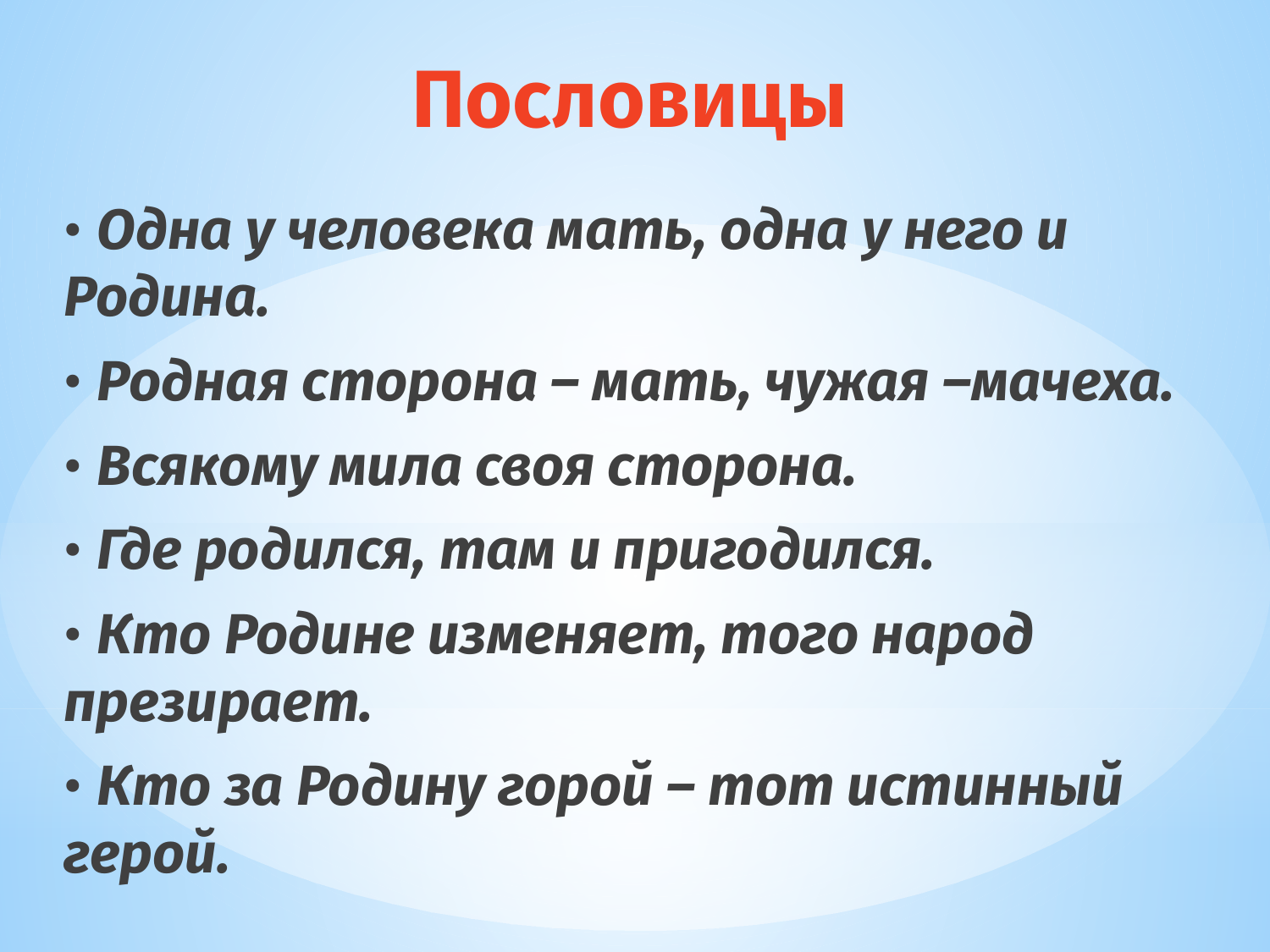

# Пословицы
• Одна у человека мать, одна у него и Родина.
• Родная сторона – мать, чужая –мачеха.
• Всякому мила своя сторона.
• Где родился, там и пригодился.
• Кто Родине изменяет, того народ презирает.
• Кто за Родину горой – тот истинный герой.